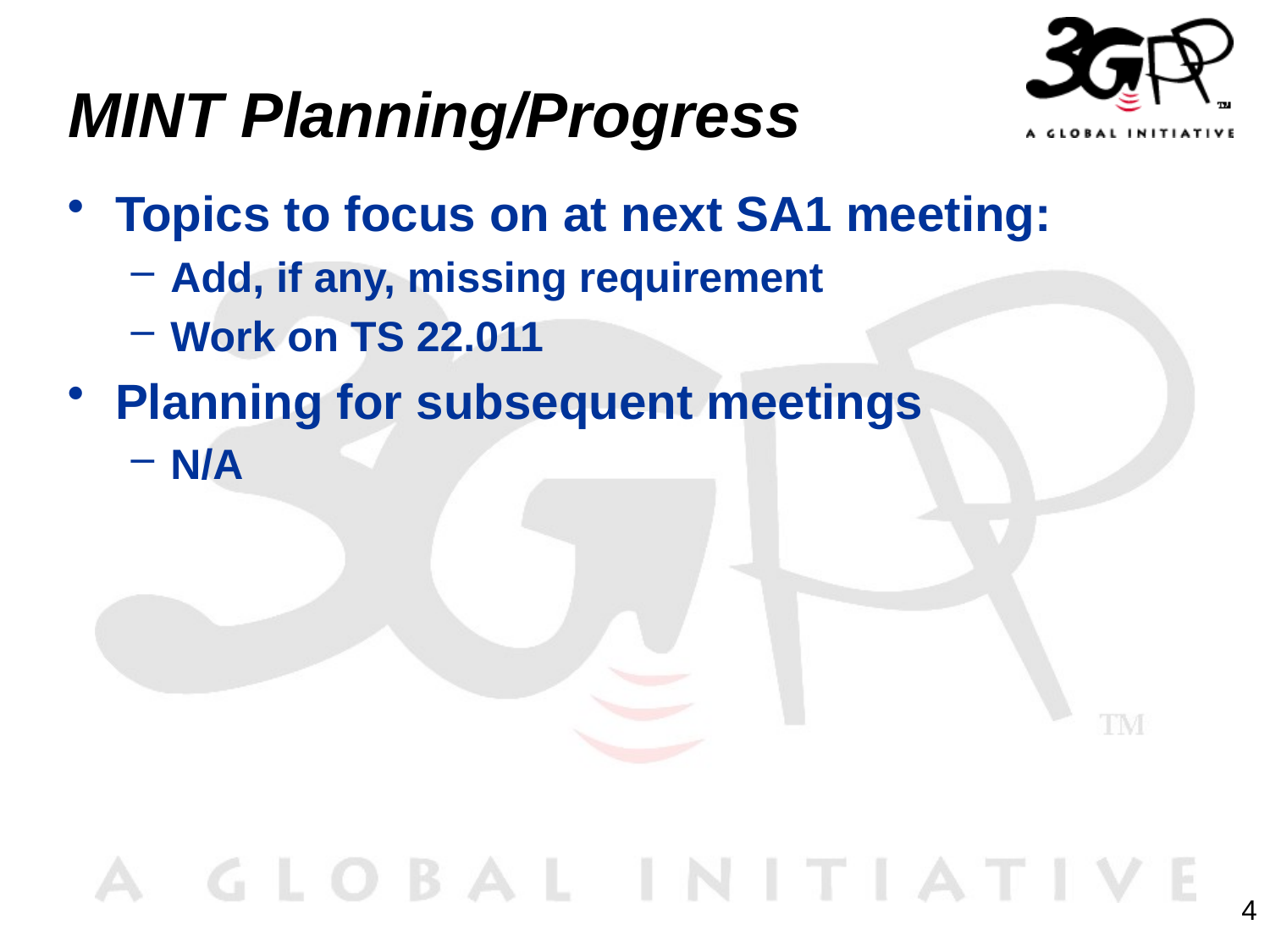

# MINT Planning/Progress
Topics to focus on at next SA1 meeting:
Add, if any, missing requirement
Work on TS 22.011
Planning for subsequent meetings
N/A
4